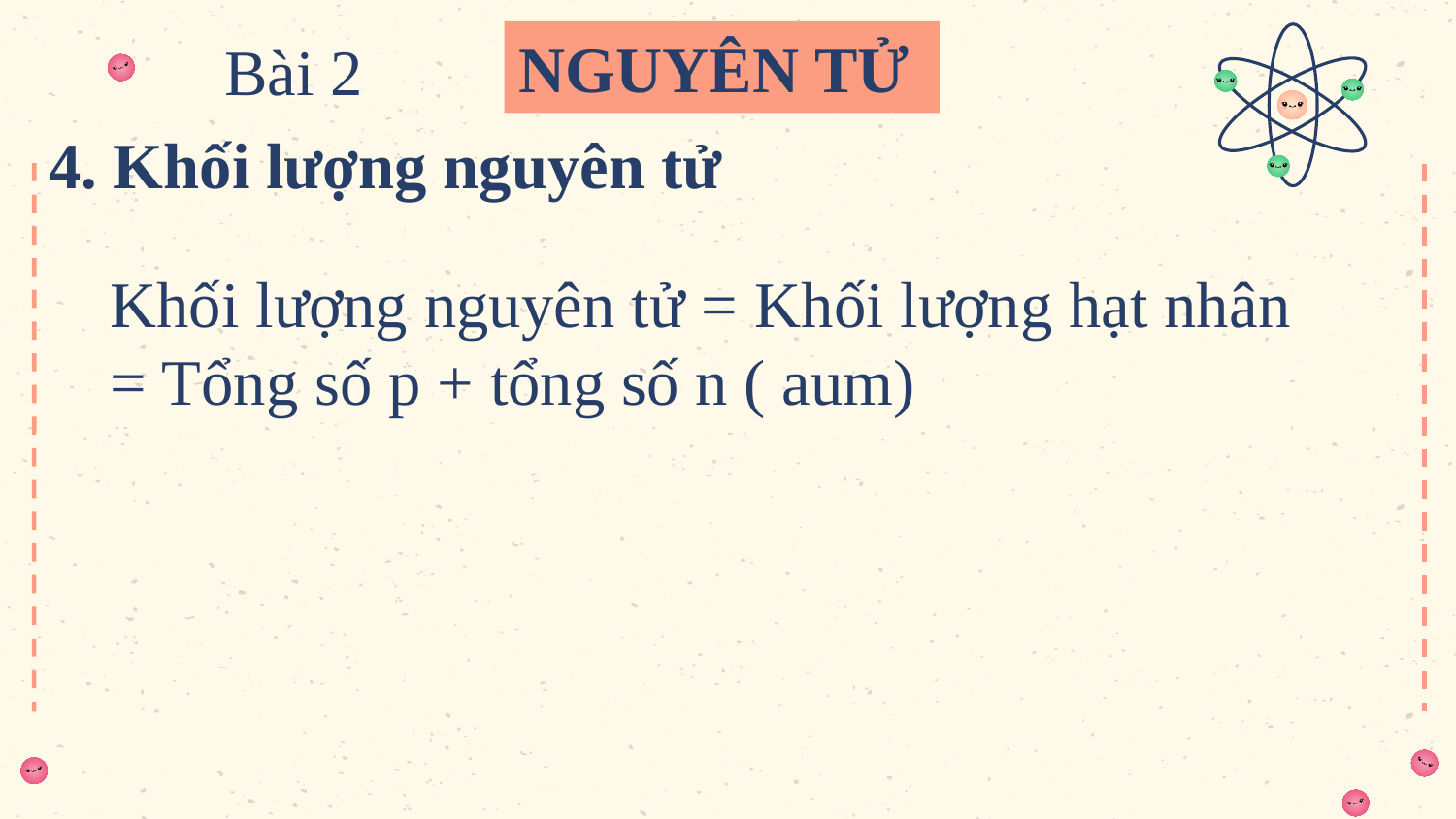

NGUYÊN TỬ
Bài 2

4. Khối lượng nguyên tử
Khối lượng nguyên tử = Khối lượng hạt nhân = Tổng số p + tổng số n ( aum)